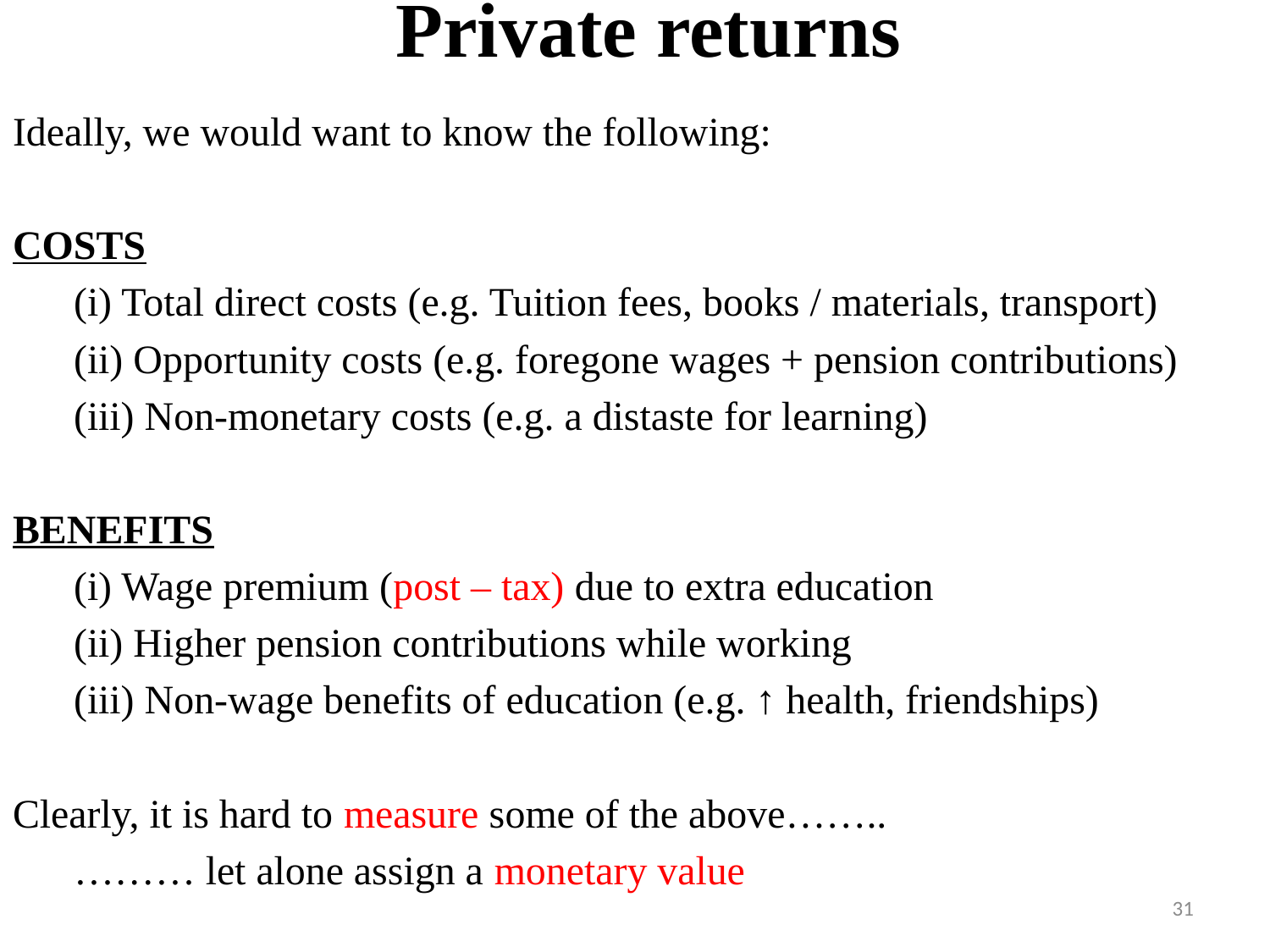

# Private returns
Ideally, we would want to know the following:

COSTS
	(i) Total direct costs (e.g. Tuition fees, books / materials, transport)
	(ii) Opportunity costs (e.g. foregone wages + pension contributions)
	(iii) Non-monetary costs (e.g. a distaste for learning)

BENEFITS
	(i) Wage premium (post – tax) due to extra education
	(ii) Higher pension contributions while working
	(iii) Non-wage benefits of education (e.g. ↑ health, friendships)

Clearly, it is hard to measure some of the above……..
	……… let alone assign a monetary value
31